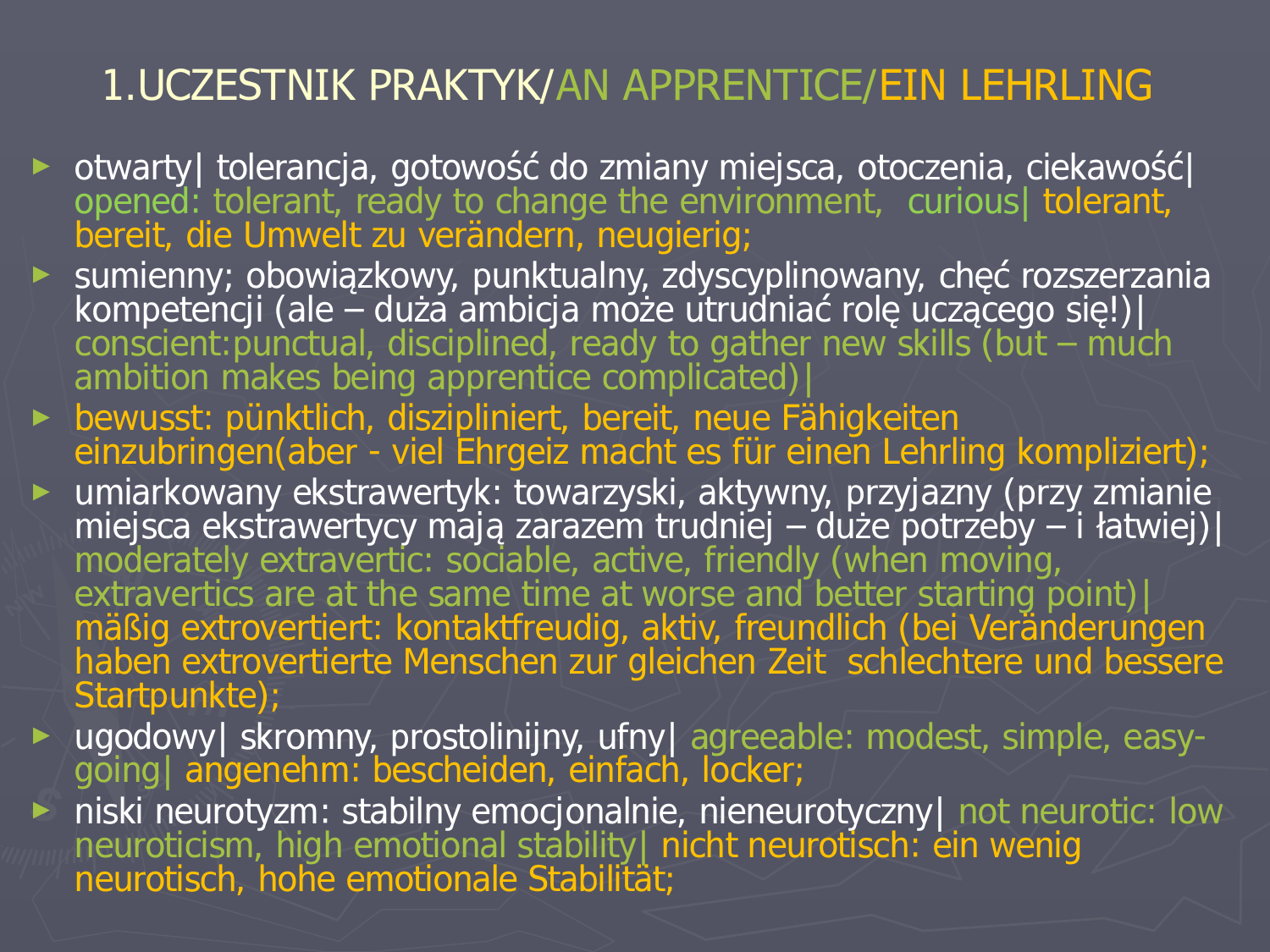

# UCZESTNIK PRAKTYK/AN APPRENTICE/ein Lehrling
otwarty| tolerancja, gotowość do zmiany miejsca, otoczenia, ciekawość| opened: tolerant, ready to change the environment,  curious| tolerant, bereit, die Umwelt zu verändern, neugierig;
sumienny; obowiązkowy, punktualny, zdyscyplinowany, chęć rozszerzania kompetencji (ale – duża ambicja może utrudniać rolę uczącego się!)| conscient:punctual, disciplined, ready to gather new skills (but – much ambition makes being apprentice complicated)|
bewusst: pünktlich, diszipliniert, bereit, neue Fähigkeiten einzubringen(aber - viel Ehrgeiz macht es für einen Lehrling kompliziert);
umiarkowany ekstrawertyk: towarzyski, aktywny, przyjazny (przy zmianie miejsca ekstrawertycy mają zarazem trudniej – duże potrzeby – i łatwiej)| moderately extravertic: sociable, active, friendly (when moving, extravertics are at the same time at worse and better starting point)| mäßig extrovertiert: kontaktfreudig, aktiv, freundlich (bei Veränderungen haben extrovertierte Menschen zur gleichen Zeit  schlechtere und bessere Startpunkte);
ugodowy| skromny, prostolinijny, ufny| agreeable: modest, simple, easy-going| angenehm: bescheiden, einfach, locker;
niski neurotyzm: stabilny emocjonalnie, nieneurotyczny| not neurotic: low neuroticism, high emotional stability| nicht neurotisch: ein wenig neurotisch, hohe emotionale Stabilität;